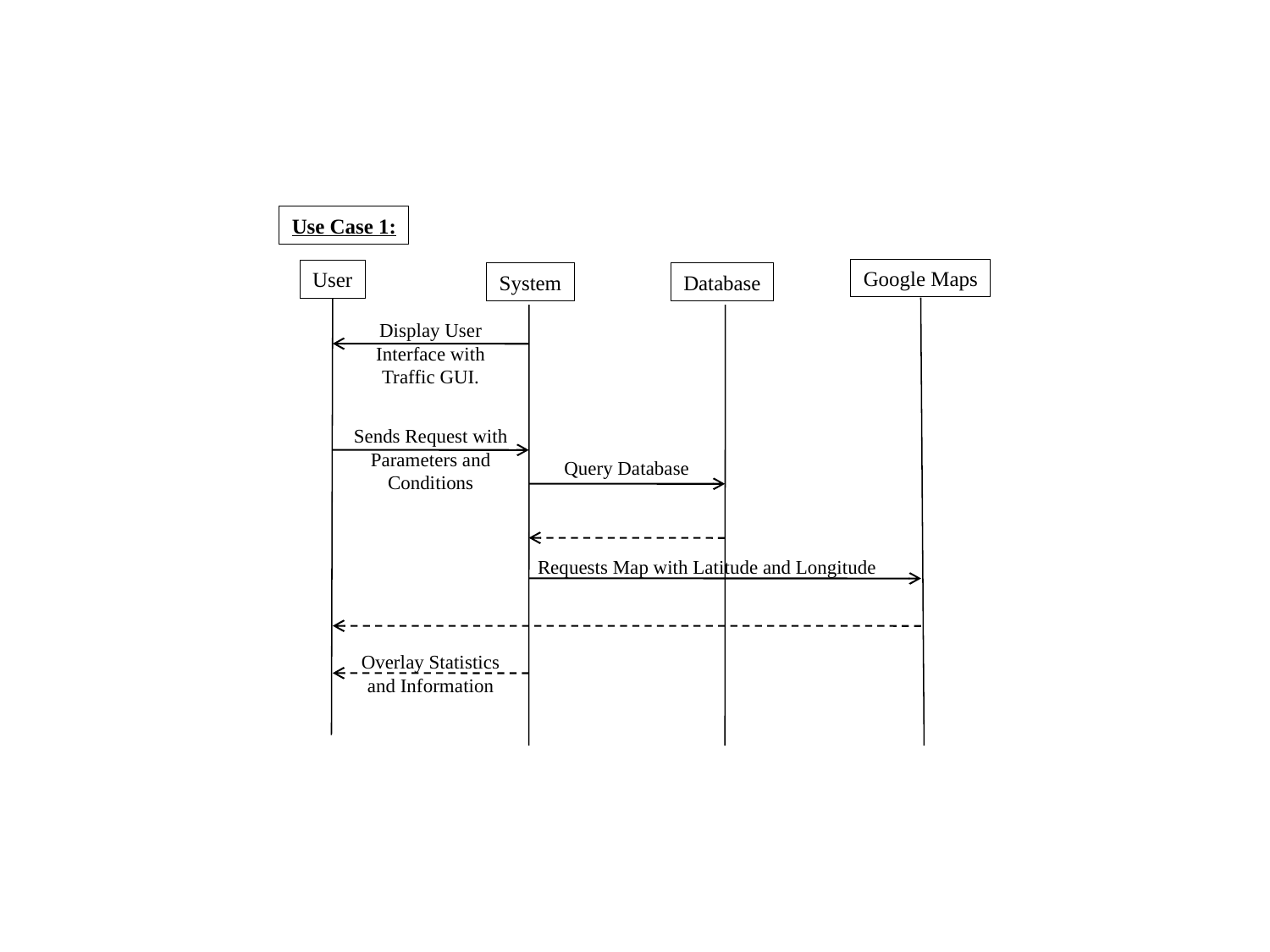

Use Case 1:
Google Maps
User
System
Database
Display User Interface with Traffic GUI.
Sends Request with Parameters and Conditions
Query Database
Requests Map with Latitude and Longitude
Overlay Statistics and Information